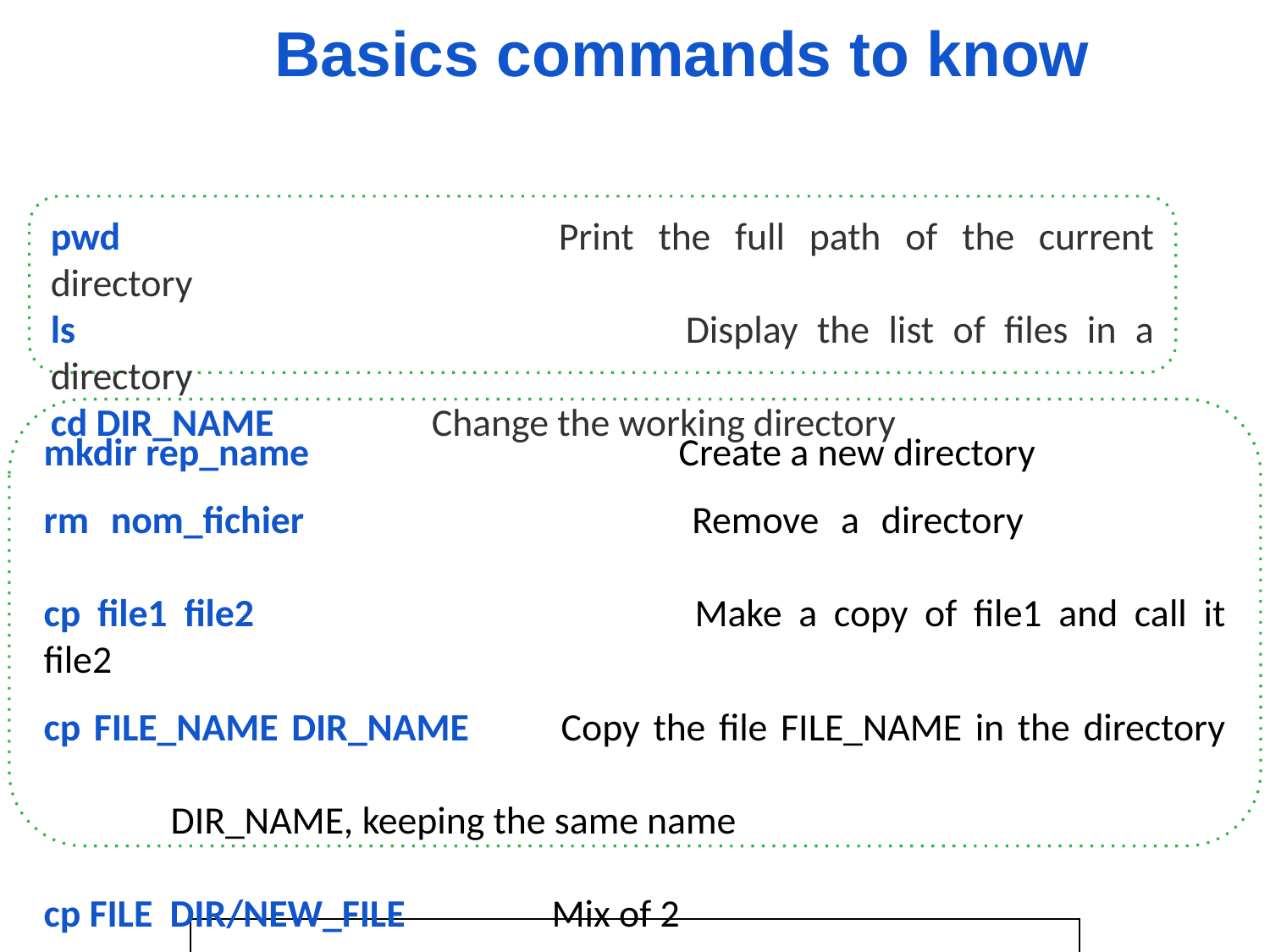

Basics commands to know
pwd				Print the full path of the current directory
ls					Display the list of files in a directory
cd DIR_NAME		Change the working directory
mkdir rep_name			Create a new directory

rm nom_fichier				Remove a directory
cp file1 file2				Make a copy of file1 and call it file2

cp FILE_NAME DIR_NAME	Copy the file FILE_NAME in the directory 							   			DIR_NAME, keeping the same name

cp FILE  DIR/NEW_FILE		Mix of 2
|  |
| --- |